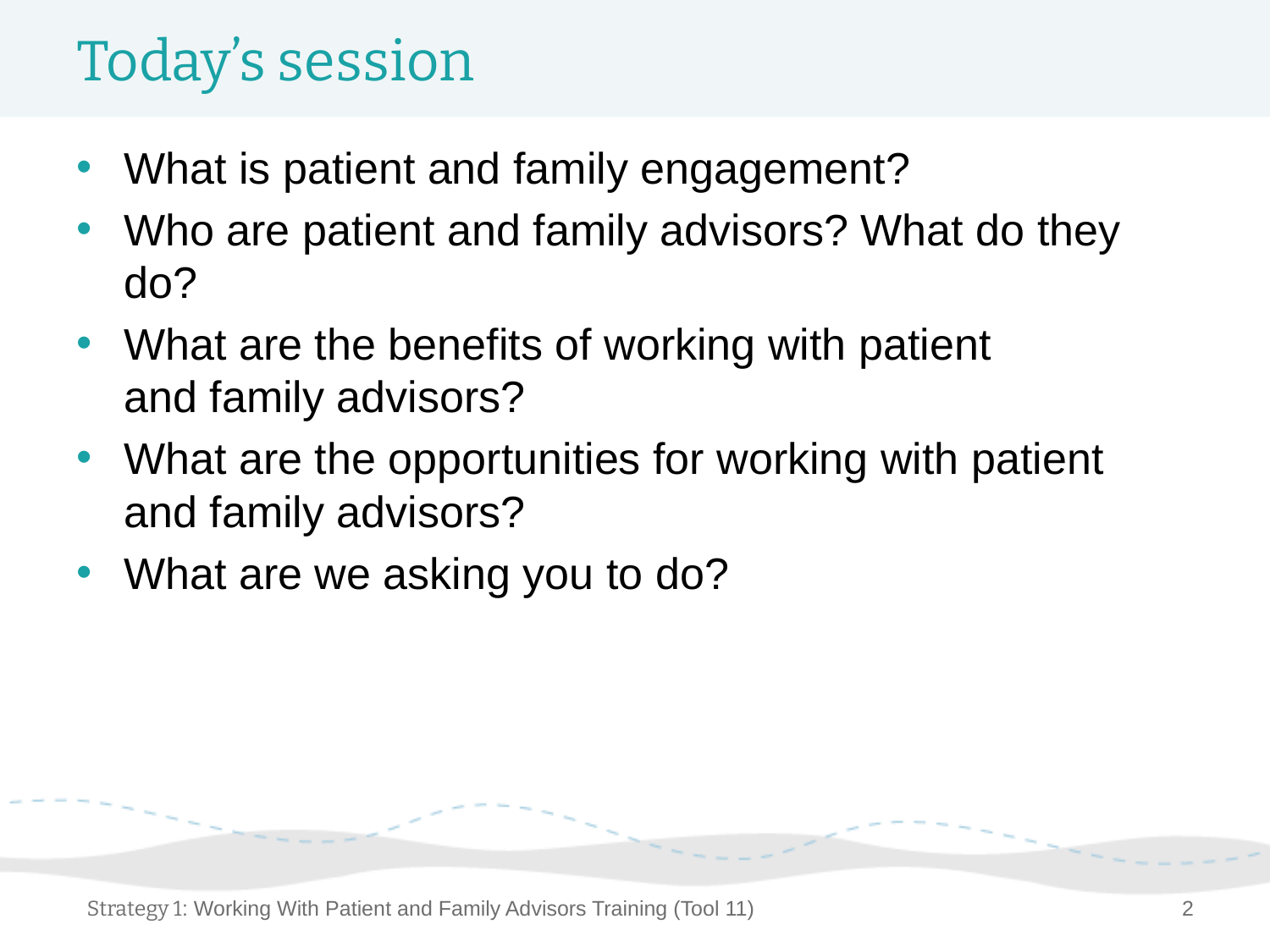

# Today’s session
What is patient and family engagement?
Who are patient and family advisors? What do they do?
What are the benefits of working with patient
and family advisors?
What are the opportunities for working with patient
and family advisors?
What are we asking you to do?
Strategy 1: Working With Patient and Family Advisors Training (Tool 11)
2